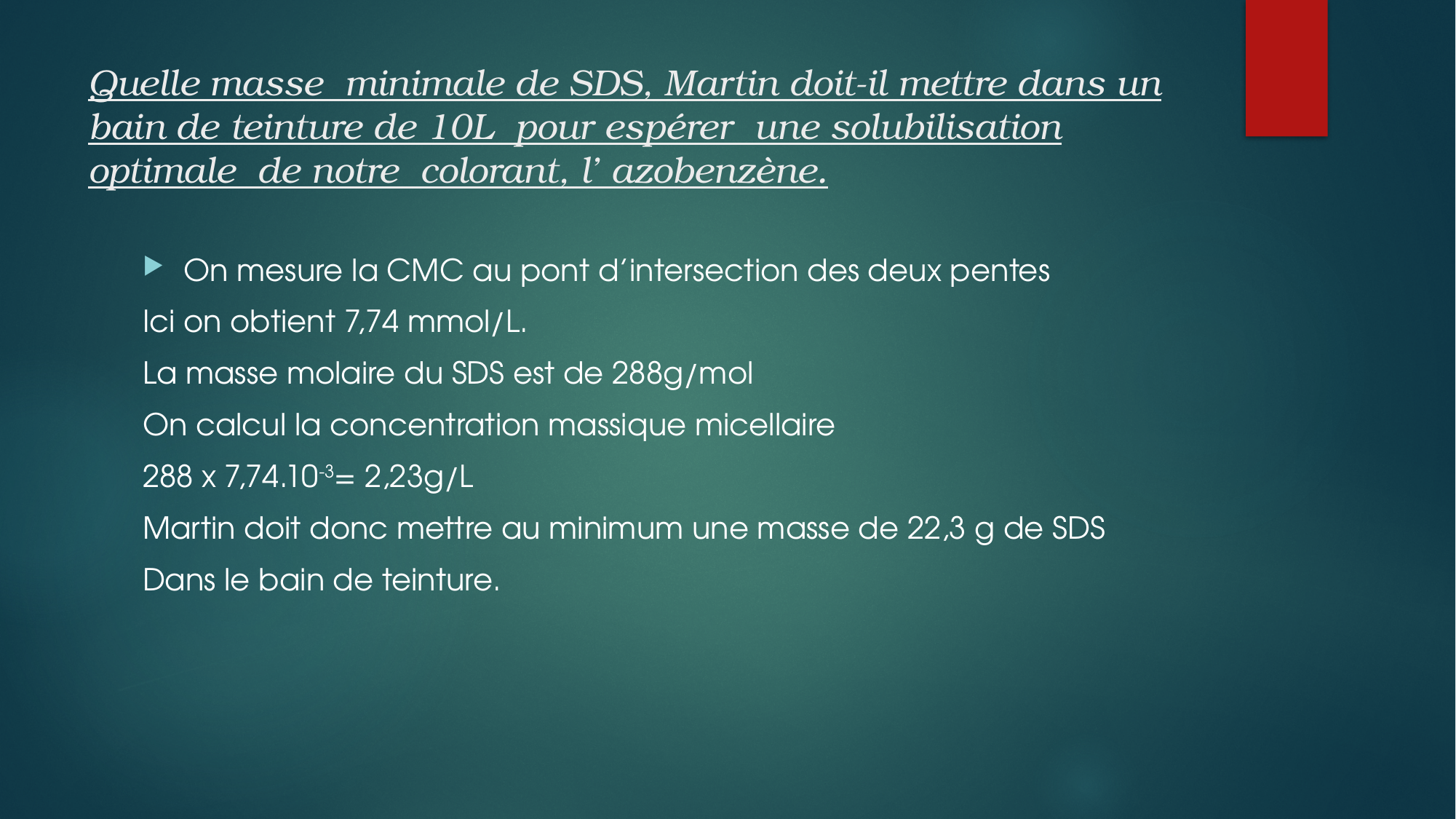

# Quelle masse  minimale de SDS, Martin doit-il mettre dans un bain de teinture de 10L  pour espérer  une solubilisation optimale  de notre  colorant, l’ azobenzène.
On mesure la CMC au pont d’intersection des deux pentes
Ici on obtient 7,74 mmol/L.
La masse molaire du SDS est de 288g/mol
On calcul la concentration massique micellaire
288 x 7,74.10-3= 2,23g/L
Martin doit donc mettre au minimum une masse de 22,3 g de SDS
Dans le bain de teinture.